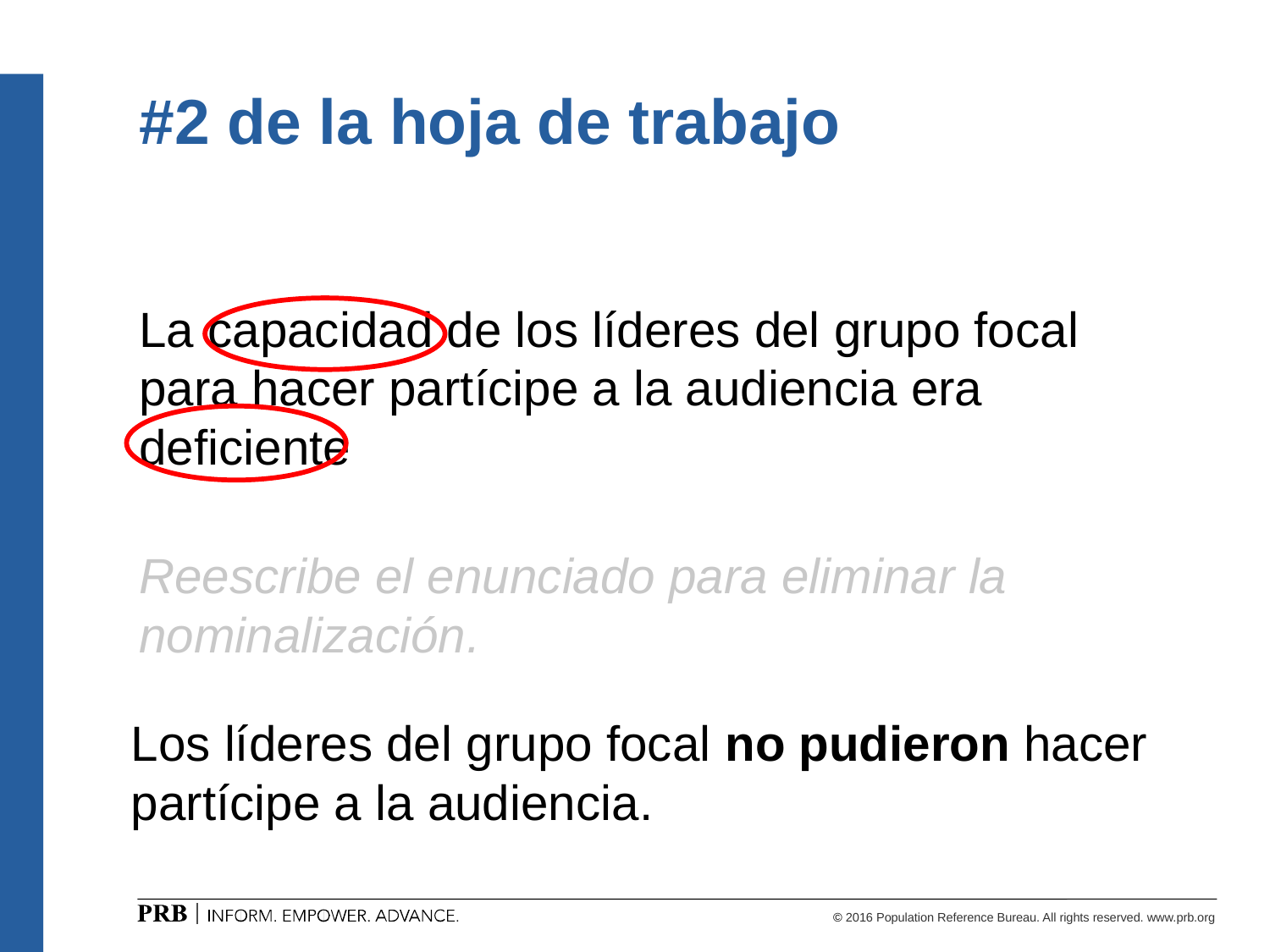

# #2 de la hoja de trabajo

La capacidad de los líderes del grupo focal para hacer partícipe a la audiencia era deficiente
Reescribe el enunciado para eliminar la nominalización.

Los líderes del grupo focal no pudieron hacer partícipe a la audiencia.